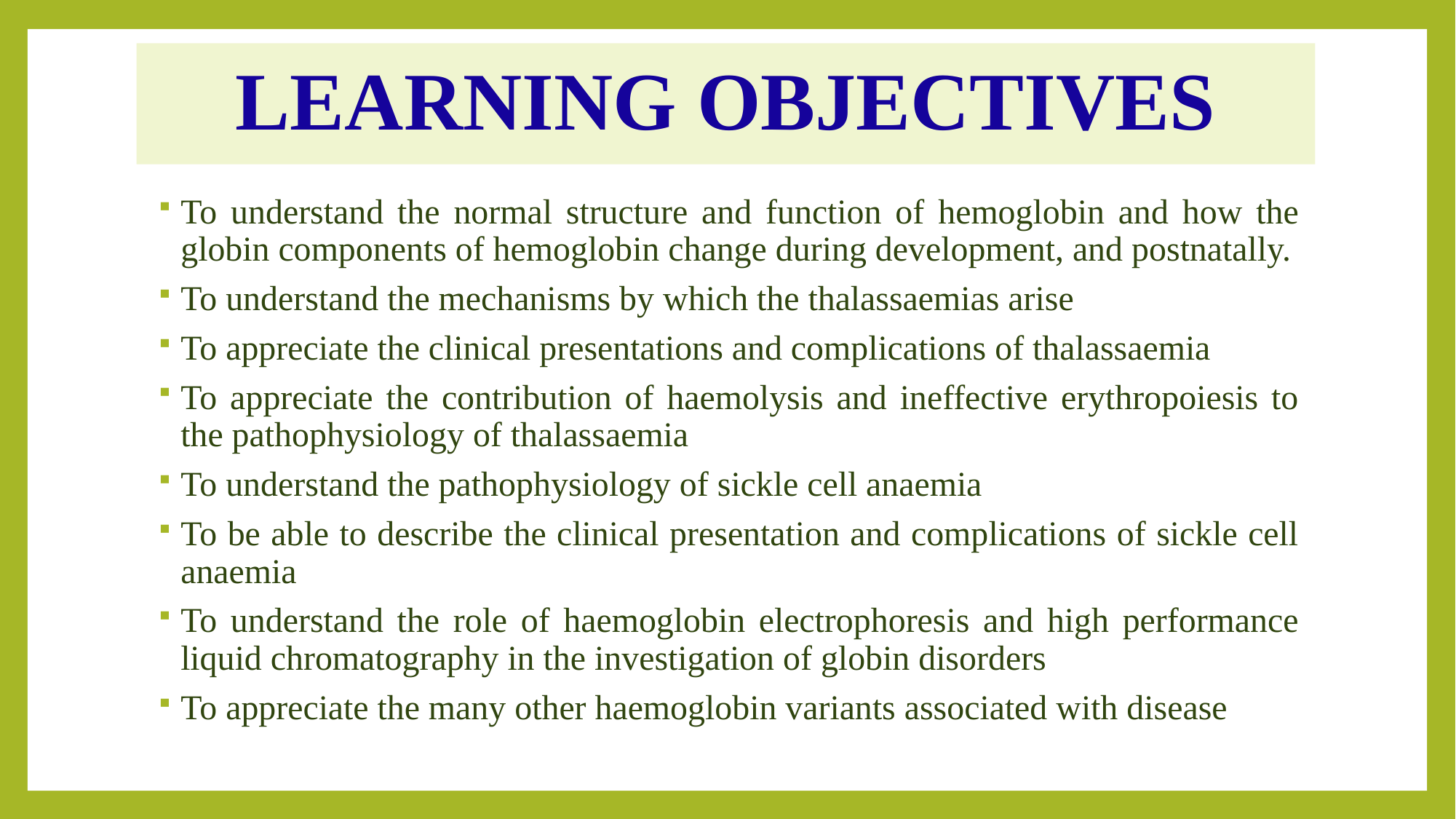

# LEARNING OBJECTIVES
To understand the normal structure and function of hemoglobin and how the globin components of hemoglobin change during development, and postnatally.
To understand the mechanisms by which the thalassaemias arise
To appreciate the clinical presentations and complications of thalassaemia
To appreciate the contribution of haemolysis and ineffective erythropoiesis to the pathophysiology of thalassaemia
To understand the pathophysiology of sickle cell anaemia
To be able to describe the clinical presentation and complications of sickle cell anaemia
To understand the role of haemoglobin electrophoresis and high performance liquid chromatography in the investigation of globin disorders
To appreciate the many other haemoglobin variants associated with disease